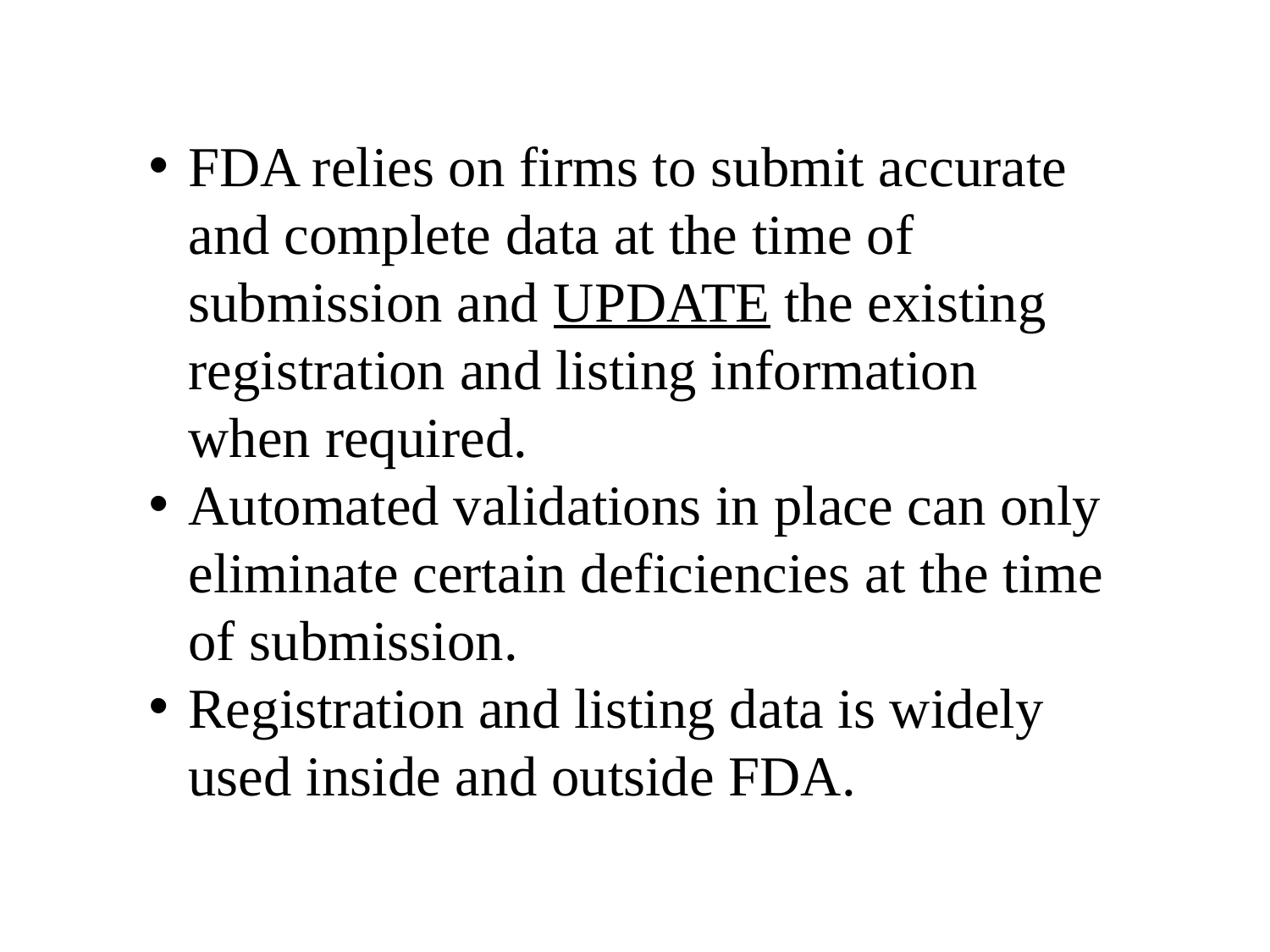

FDA relies on firms to submit accurate and complete data at the time of submission and UPDATE the existing registration and listing information when required.
Automated validations in place can only eliminate certain deficiencies at the time of submission.
Registration and listing data is widely used inside and outside FDA.